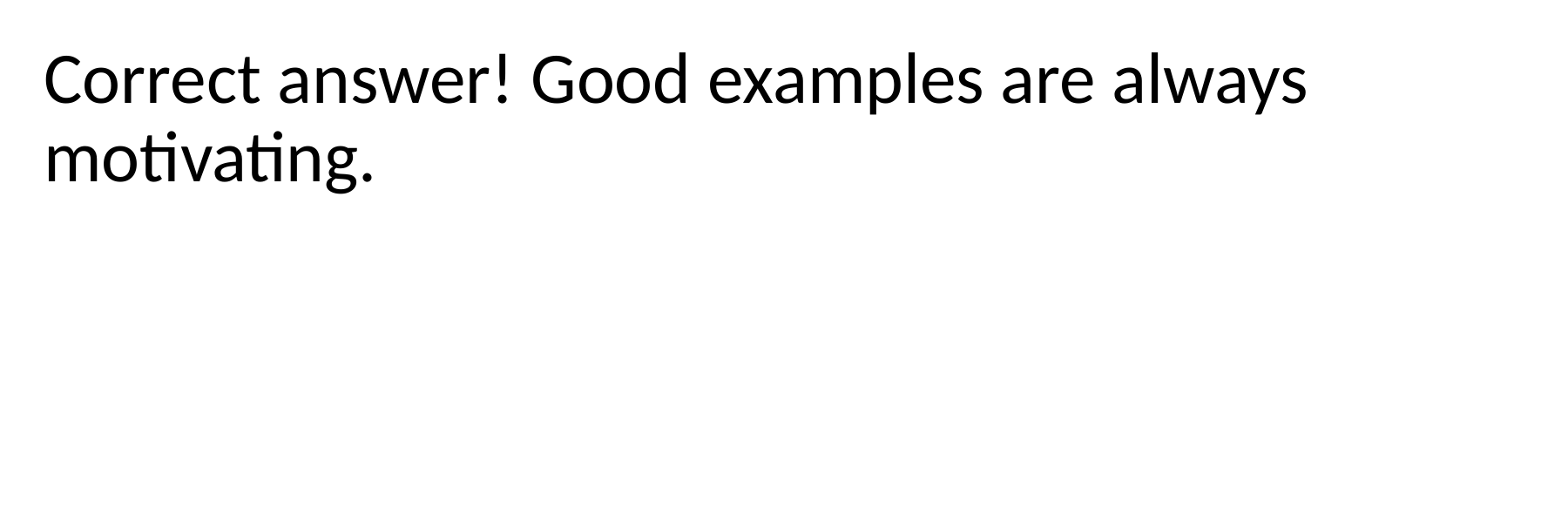

Correct answer! Good examples are always motivating.